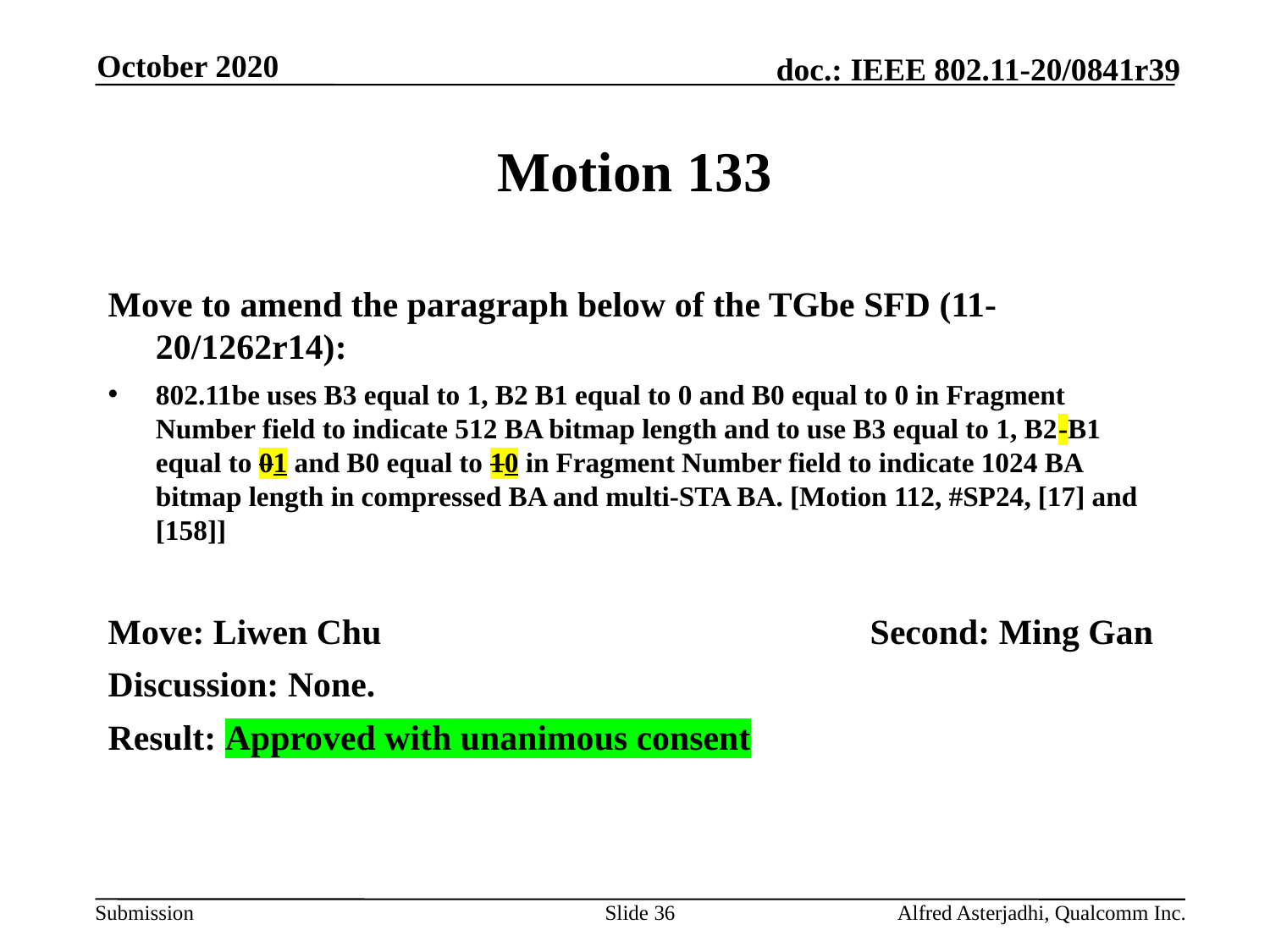

October 2020
# Motion 133
Move to amend the paragraph below of the TGbe SFD (11-20/1262r14):
802.11be uses B3 equal to 1, B2 B1 equal to 0 and B0 equal to 0 in Fragment Number field to indicate 512 BA bitmap length and to use B3 equal to 1, B2-B1 equal to 01 and B0 equal to 10 in Fragment Number field to indicate 1024 BA bitmap length in compressed BA and multi-STA BA. [Motion 112, #SP24, [17] and [158]]

Move: Liwen Chu				Second: Ming Gan
Discussion: None.
Result: Approved with unanimous consent

Slide 36
Alfred Asterjadhi, Qualcomm Inc.